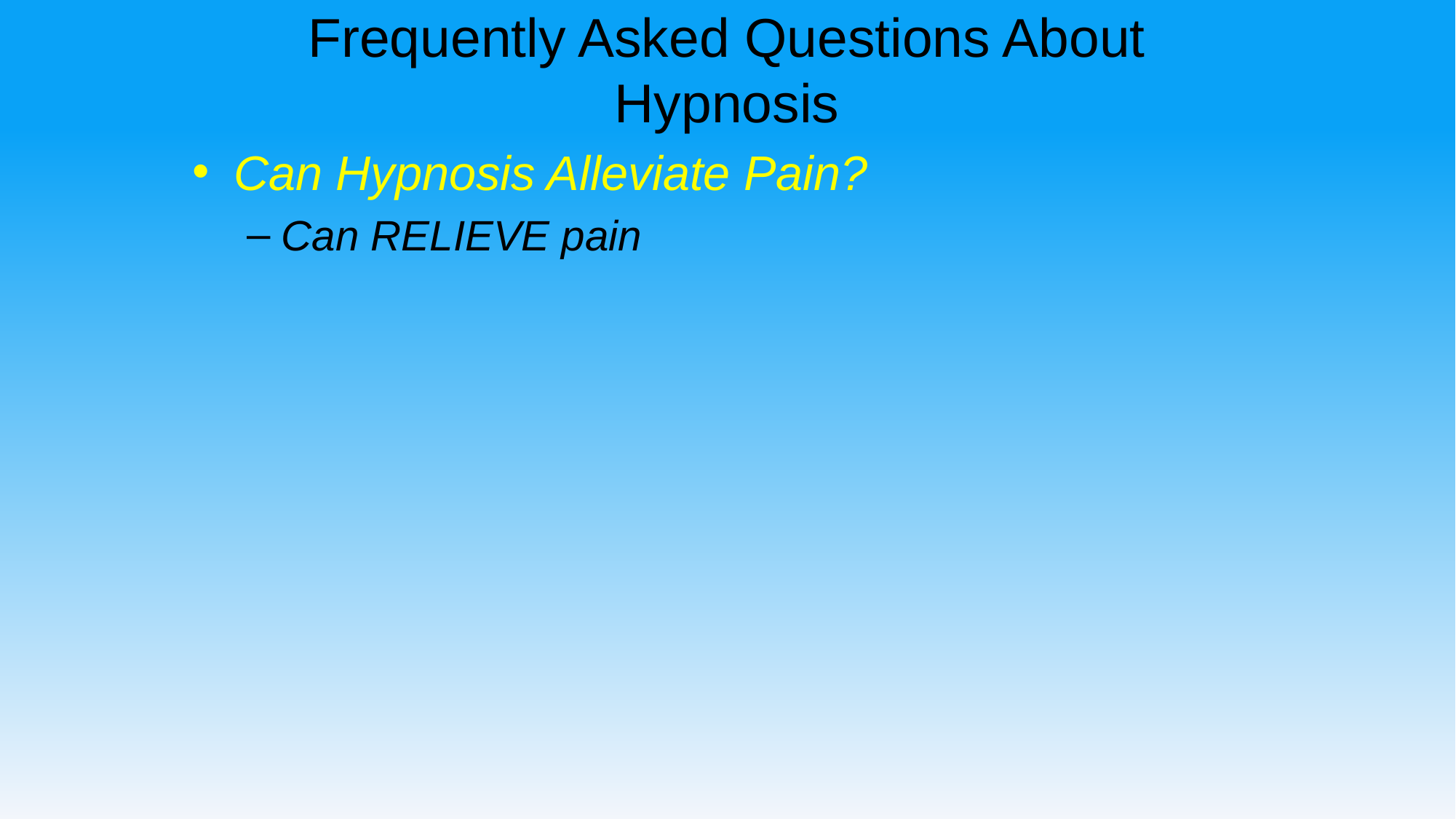

# Frequently Asked Questions About Hypnosis
Can Hypnosis Alleviate Pain?
Can RELIEVE pain